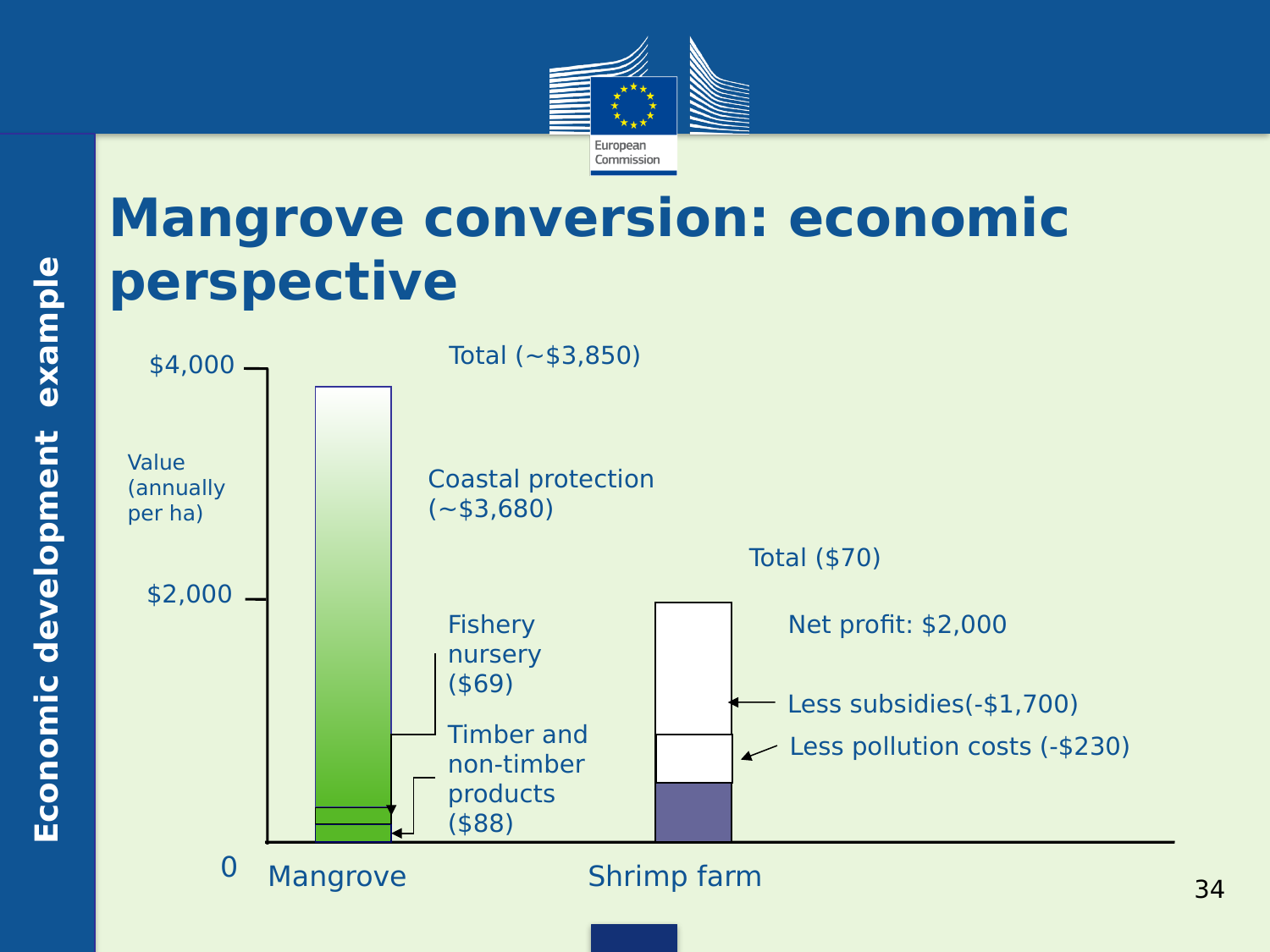

# Mangrove conversion: economic perspective

Total (~$3,850)
$4,000

Coastal protection (~$3,680)
Value
(annually per ha)
$2,000

Less subsidies(-$1,700)

Net profit: $2,000
Fishery nursery ($69)

Timber and non-timber products ($88)

0

Mangrove
Shrimp farm
Economic development  example
Total ($70)
Less pollution costs (-$230)

34